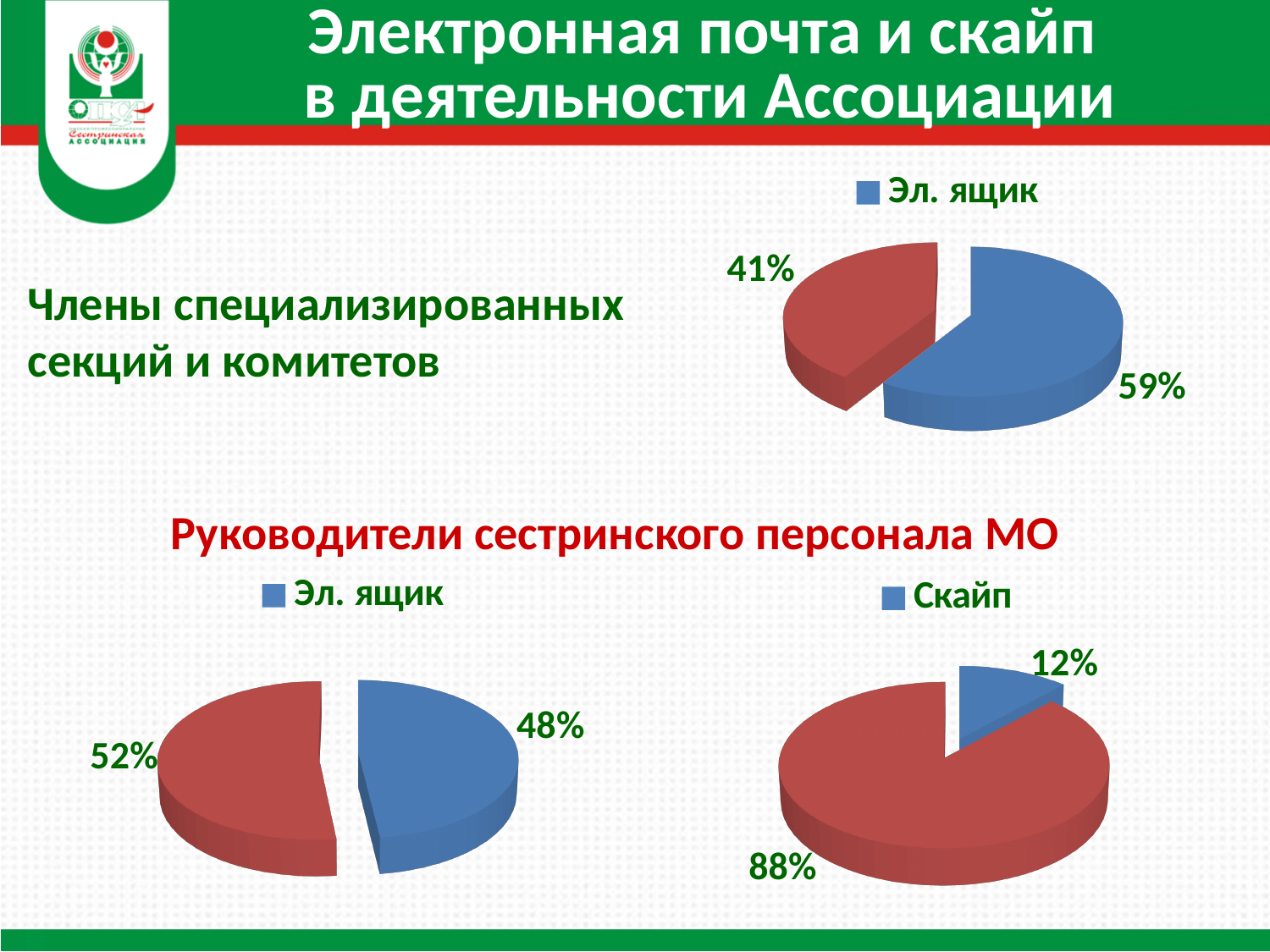

Электронная почта и скайп
в деятельности Ассоциации

[unsupported chart]

Члены специализированных секций и комитетов
Руководители сестринского персонала МО

[unsupported chart]

[unsupported chart]